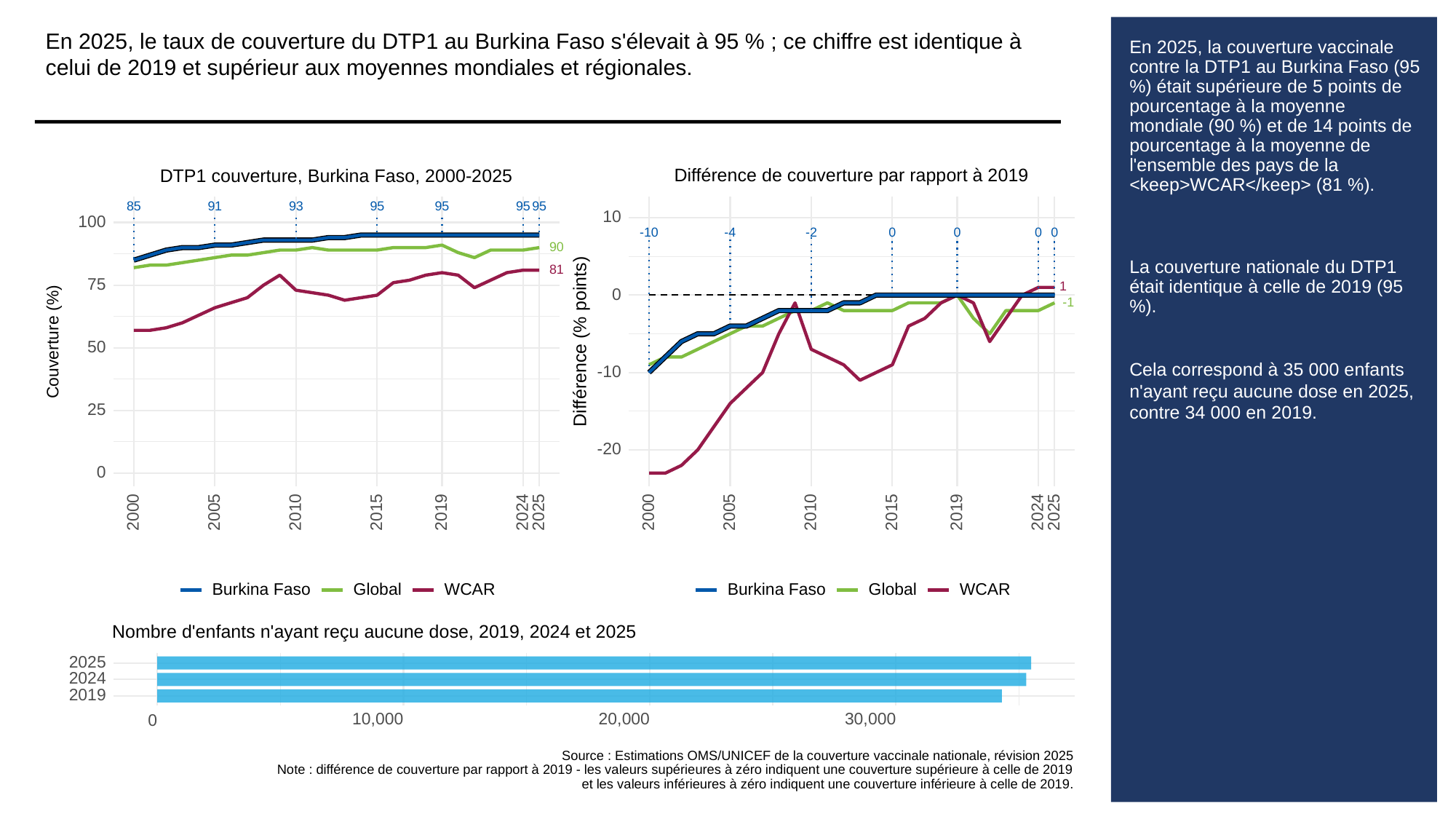

En 2025, le taux de couverture du DTP1 au Burkina Faso s'élevait à 95 % ; ce chiffre est identique à celui de 2019 et supérieur aux moyennes mondiales et régionales.
# En 2025, la couverture vaccinale contre la DTP1 au Burkina Faso (95 %) était supérieure de 5 points de pourcentage à la moyenne mondiale (90 %) et de 14 points de pourcentage à la moyenne de l'ensemble des pays de la <keep>WCAR</keep> (81 %).

La couverture nationale du DTP1 était identique à celle de 2019 (95 %).

Cela correspond à 35 000 enfants n'ayant reçu aucune dose en 2025, contre 34 000 en 2019.

Différence de couverture par rapport à 2019
DTP1 couverture, Burkina Faso, 2000-2025

93
85
91
95
95
95
95
10
100

-10
0
0
0
0
-2
-4

90

81

75
1

0

-1

Différence (% points)
Couverture (%)

50

-10

25

-20

0

2000
2005
2010
2015
2019
2024
2025
2000
2005
2010
2015
2019
2024
2025
Global
WCAR
Global
WCAR
Burkina Faso
Burkina Faso

Nombre d'enfants n'ayant reçu aucune dose, 2019, 2024 et 2025

2025

2024

2019

10,000
20,000
30,000
0
Source : Estimations OMS/UNICEF de la couverture vaccinale nationale, révision 2025
Note : différence de couverture par rapport à 2019 - les valeurs supérieures à zéro indiquent une couverture supérieure à celle de 2019
et les valeurs inférieures à zéro indiquent une couverture inférieure à celle de 2019.